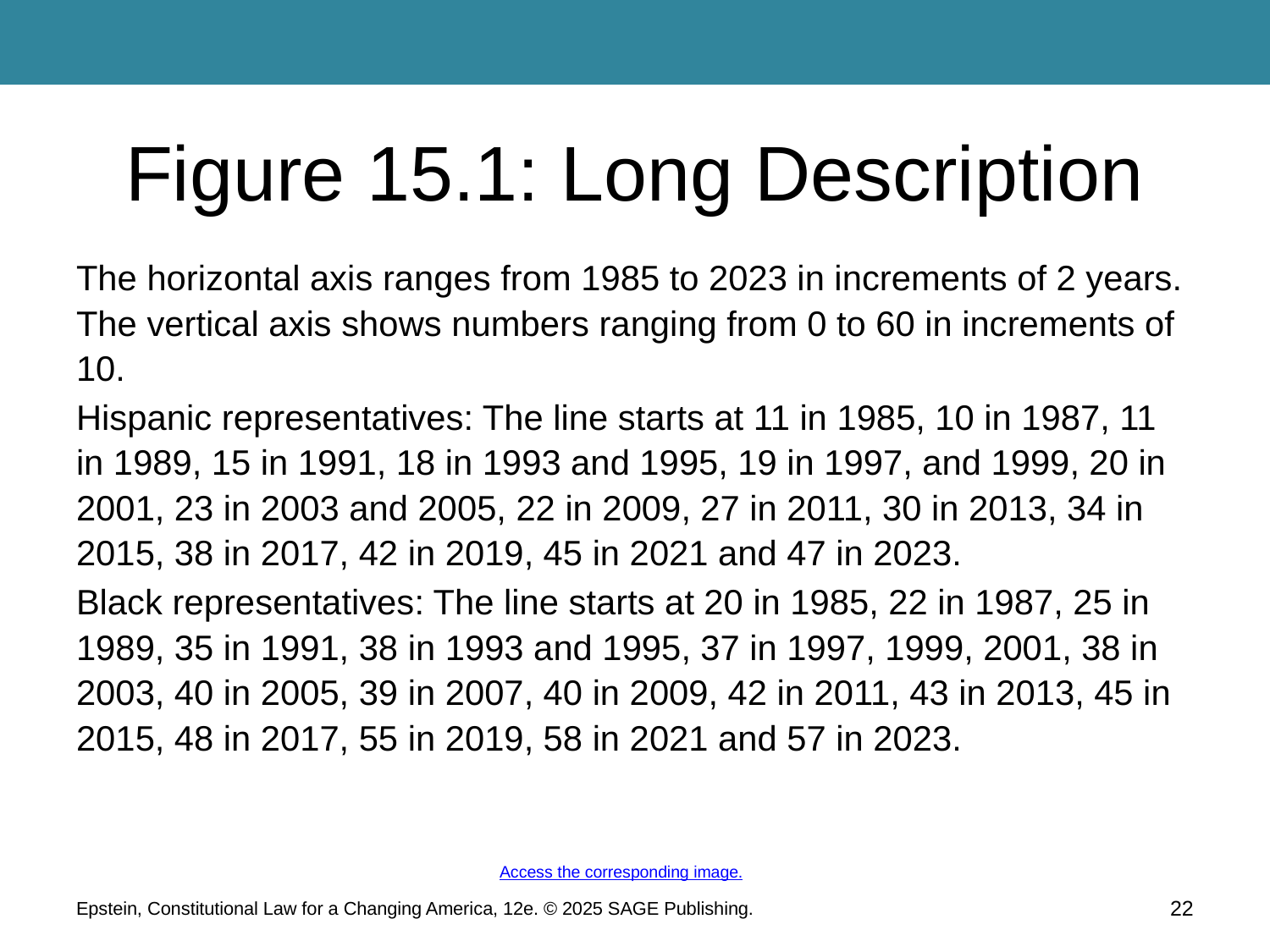

# Figure 15.1: Long Description
The horizontal axis ranges from 1985 to 2023 in increments of 2 years. The vertical axis shows numbers ranging from 0 to 60 in increments of 10.
Hispanic representatives: The line starts at 11 in 1985, 10 in 1987, 11 in 1989, 15 in 1991, 18 in 1993 and 1995, 19 in 1997, and 1999, 20 in 2001, 23 in 2003 and 2005, 22 in 2009, 27 in 2011, 30 in 2013, 34 in 2015, 38 in 2017, 42 in 2019, 45 in 2021 and 47 in 2023.
Black representatives: The line starts at 20 in 1985, 22 in 1987, 25 in 1989, 35 in 1991, 38 in 1993 and 1995, 37 in 1997, 1999, 2001, 38 in 2003, 40 in 2005, 39 in 2007, 40 in 2009, 42 in 2011, 43 in 2013, 45 in 2015, 48 in 2017, 55 in 2019, 58 in 2021 and 57 in 2023.
Access the corresponding image.
22
Epstein, Constitutional Law for a Changing America, 12e. © 2025 SAGE Publishing.